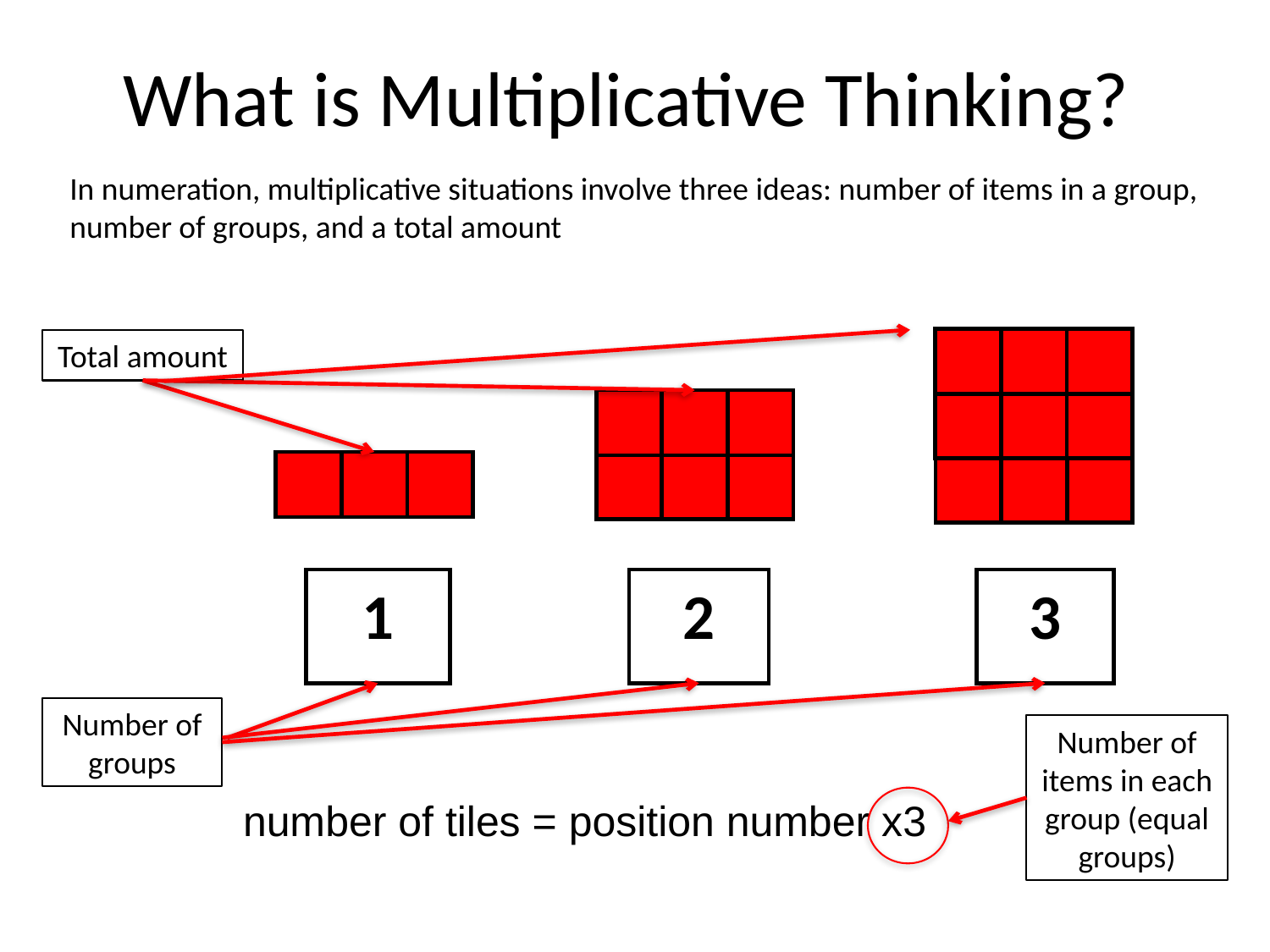

What is Multiplicative Thinking?
In numeration, multiplicative situations involve three ideas: number of items in a group, number of groups, and a total amount

Total amount

1
2
3
Number of groups
Number of items in each group (equal groups)
number of tiles = position number x3